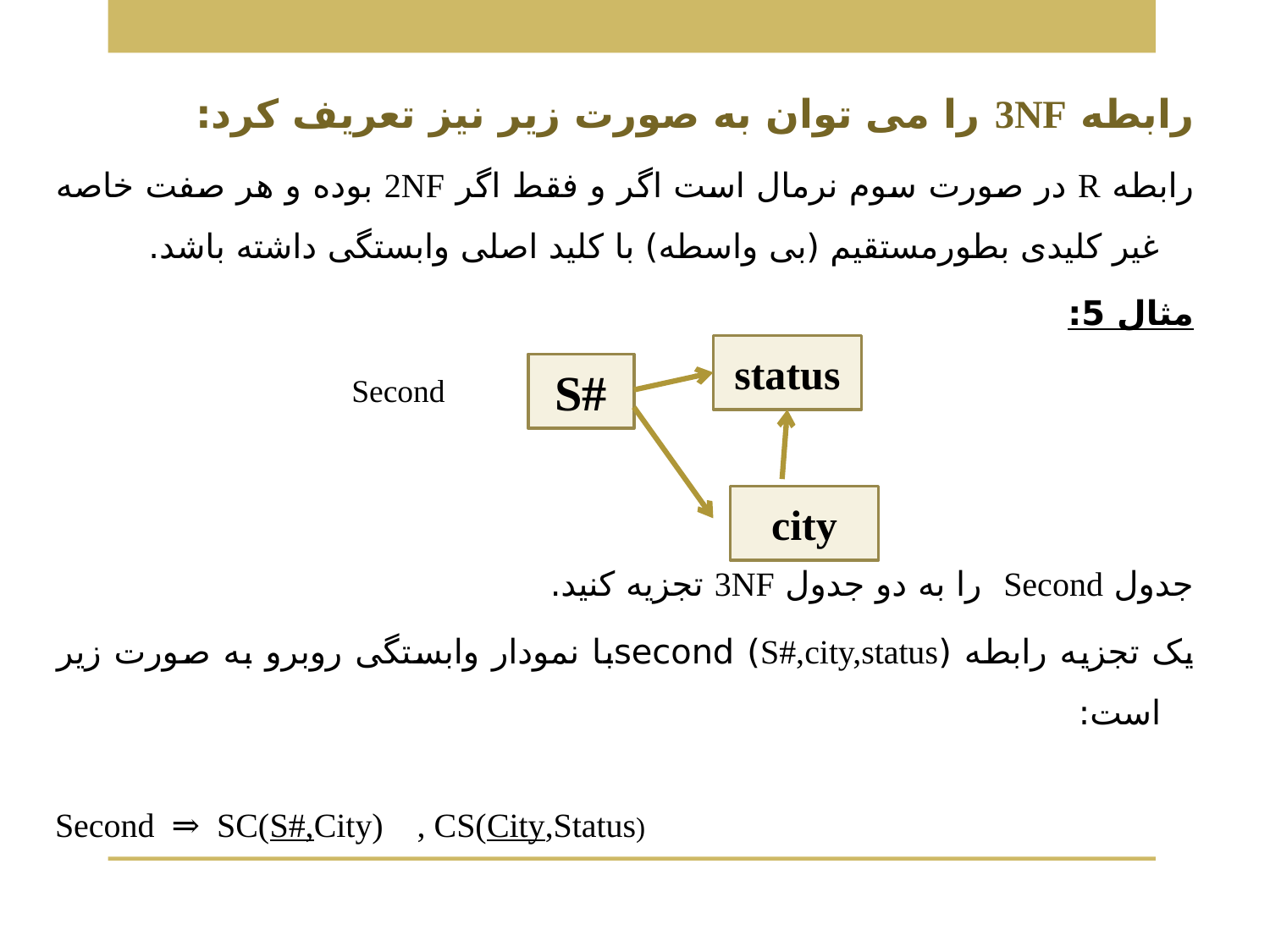

رابطه 3NF را می توان به صورت زیر نیز تعریف کرد:
رابطه R در صورت سوم نرمال است اگر و فقط اگر 2NF بوده و هر صفت خاصه غیر کلیدی بطورمستقیم (بی واسطه) با کلید اصلی وابستگی داشته باشد.
مثال 5:

جدول Second  را به دو جدول 3NF تجزیه کنید.
یک تجزیه رابطه (S#,city,status) secondبا نمودار وابستگی روبرو به صورت زیر است:

Second  ⇒  SC(S#,City)    , CS(City,Status)
status
S#
Second
city